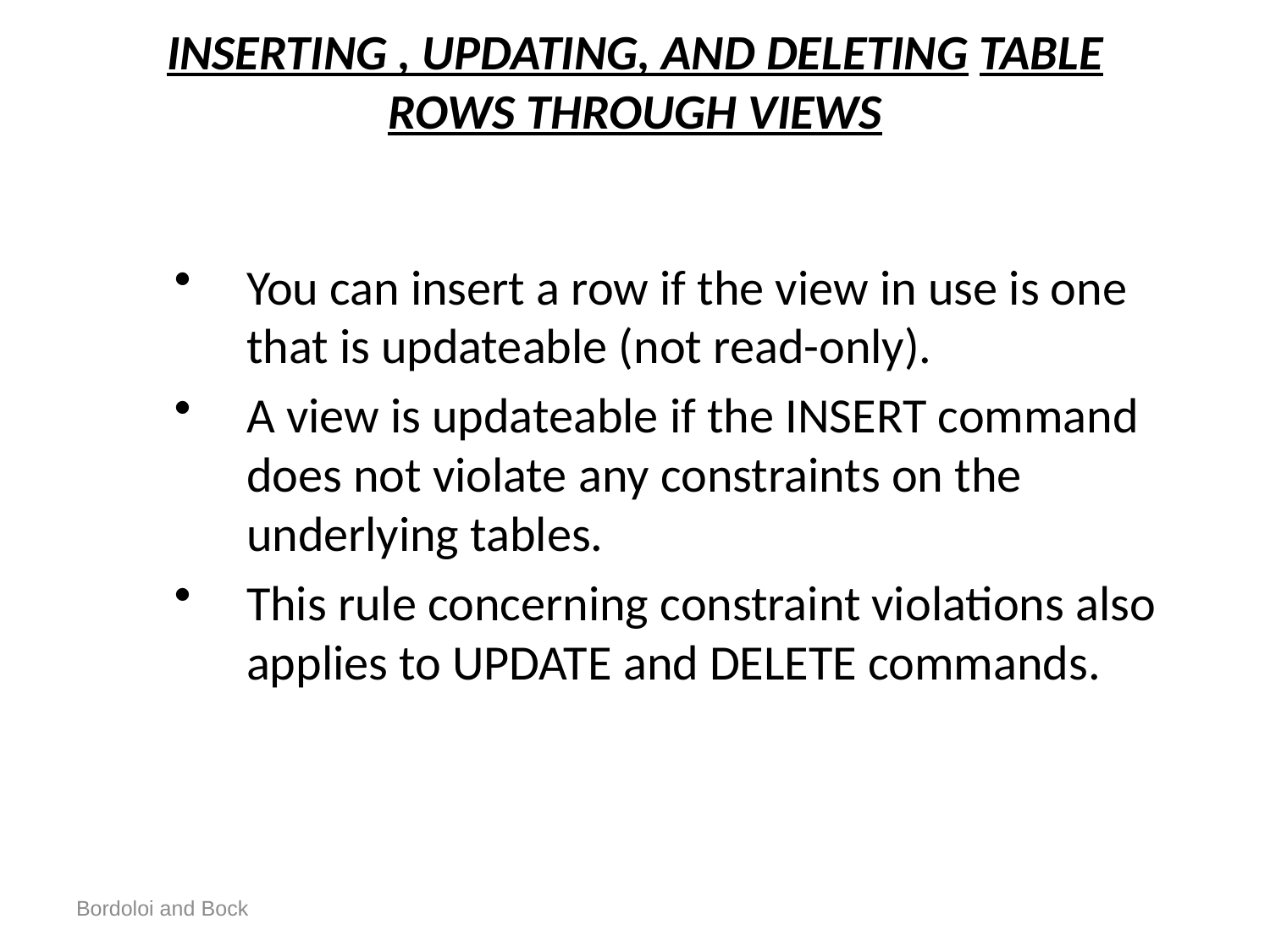

# INSERTING , UPDATING, AND DELETING TABLE ROWS THROUGH VIEWS

You can insert a row if the view in use is one that is updateable (not read-only).
A view is updateable if the INSERT command does not violate any constraints on the underlying tables.
This rule concerning constraint violations also applies to UPDATE and DELETE commands.
Bordoloi and Bock